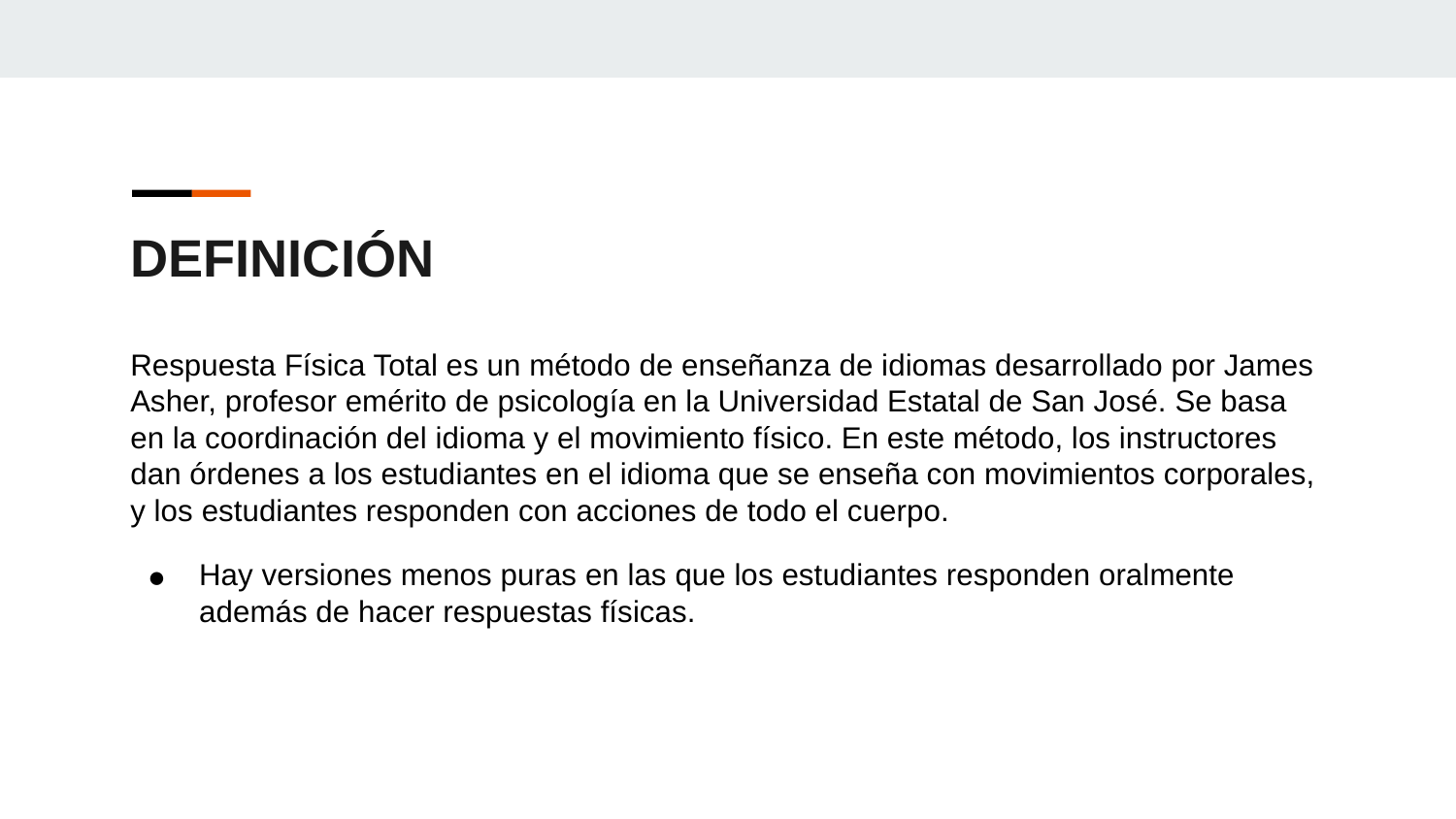

DEFINICIÓN
Respuesta Física Total es un método de enseñanza de idiomas desarrollado por James Asher, profesor emérito de psicología en la Universidad Estatal de San José. Se basa en la coordinación del idioma y el movimiento físico. En este método, los instructores dan órdenes a los estudiantes en el idioma que se enseña con movimientos corporales, y los estudiantes responden con acciones de todo el cuerpo.
Hay versiones menos puras en las que los estudiantes responden oralmente además de hacer respuestas físicas.